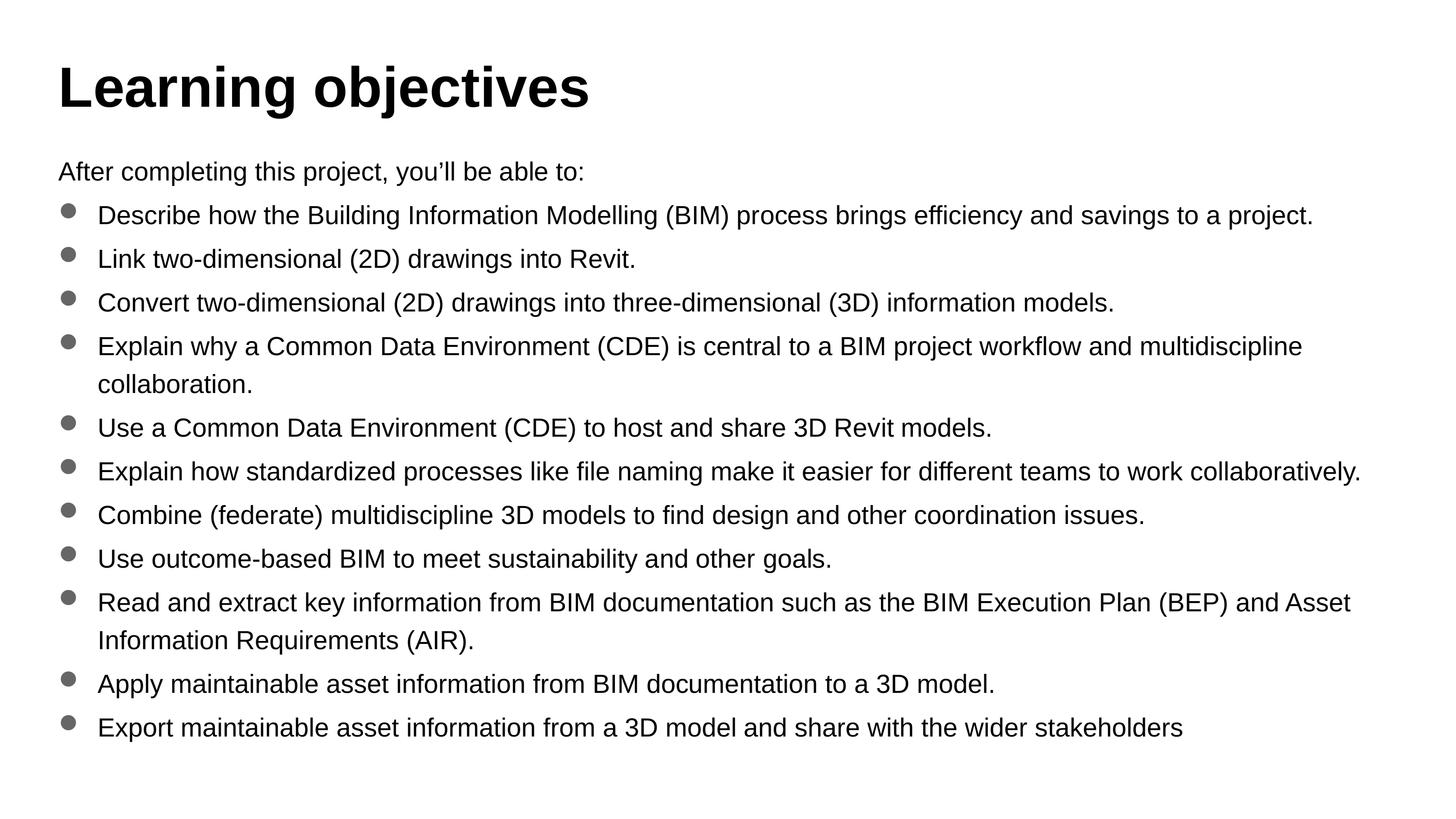

# Learning objectives
After completing this project, you’ll be able to:
Describe how the Building Information Modelling (BIM) process brings efficiency and savings to a project.
Link two-dimensional (2D) drawings into Revit.
Convert two-dimensional (2D) drawings into three-dimensional (3D) information models.
Explain why a Common Data Environment (CDE) is central to a BIM project workflow and multidiscipline collaboration.
Use a Common Data Environment (CDE) to host and share 3D Revit models.
Explain how standardized processes like file naming make it easier for different teams to work collaboratively.
Combine (federate) multidiscipline 3D models to find design and other coordination issues.
Use outcome-based BIM to meet sustainability and other goals.
Read and extract key information from BIM documentation such as the BIM Execution Plan (BEP) and Asset Information Requirements (AIR).
Apply maintainable asset information from BIM documentation to a 3D model.
Export maintainable asset information from a 3D model and share with the wider stakeholders